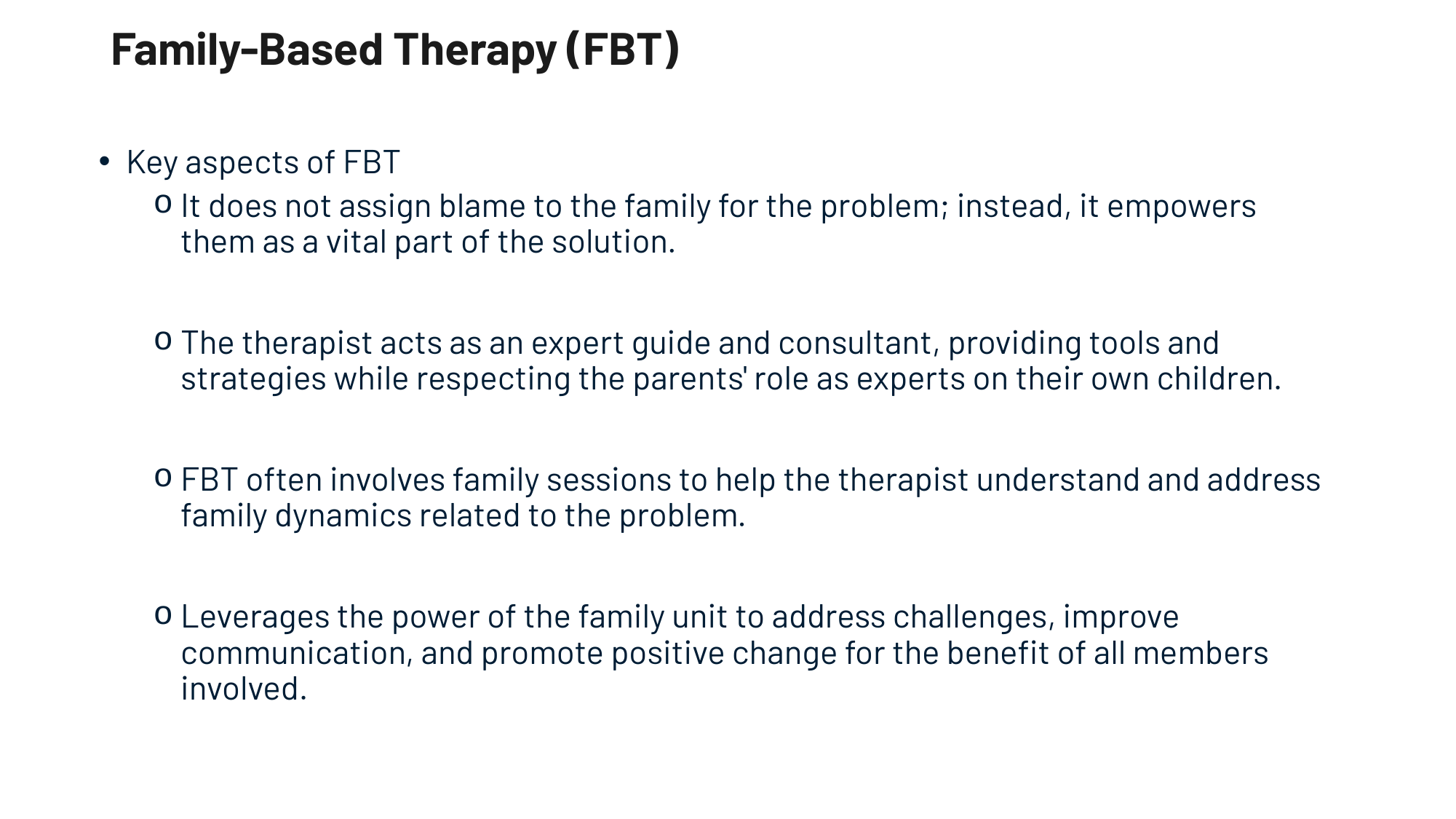

# Family-Based Therapy (FBT)

Key aspects of FBT
It does not assign blame to the family for the problem; instead, it empowers them as a vital part of the solution.

The therapist acts as an expert guide and consultant, providing tools and strategies while respecting the parents' role as experts on their own children.

FBT often involves family sessions to help the therapist understand and address family dynamics related to the problem.

Leverages the power of the family unit to address challenges, improve communication, and promote positive change for the benefit of all members involved.